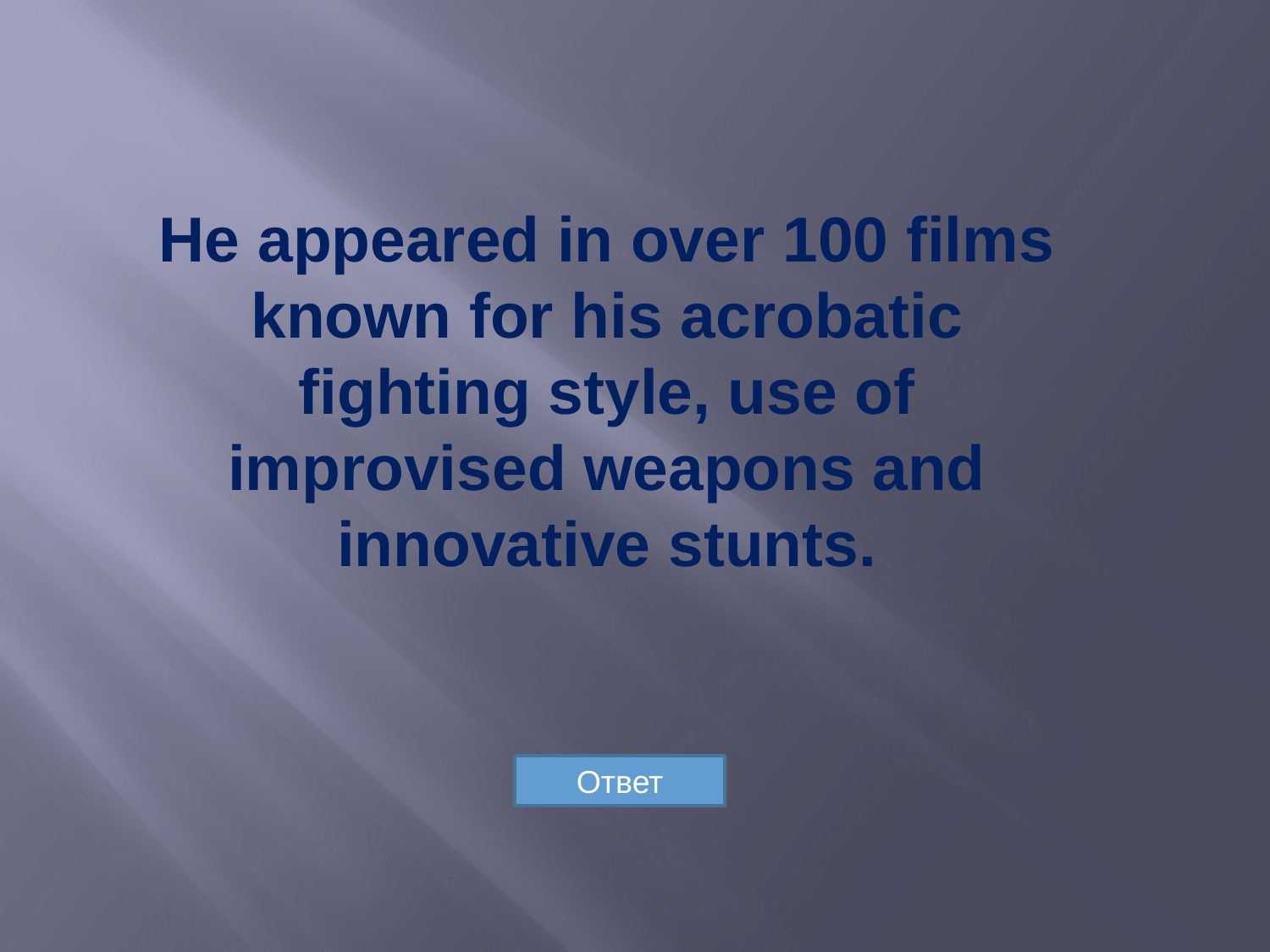

# He appeared in over 100 films known for his acrobatic fighting style, use of improvised weapons and innovative stunts.